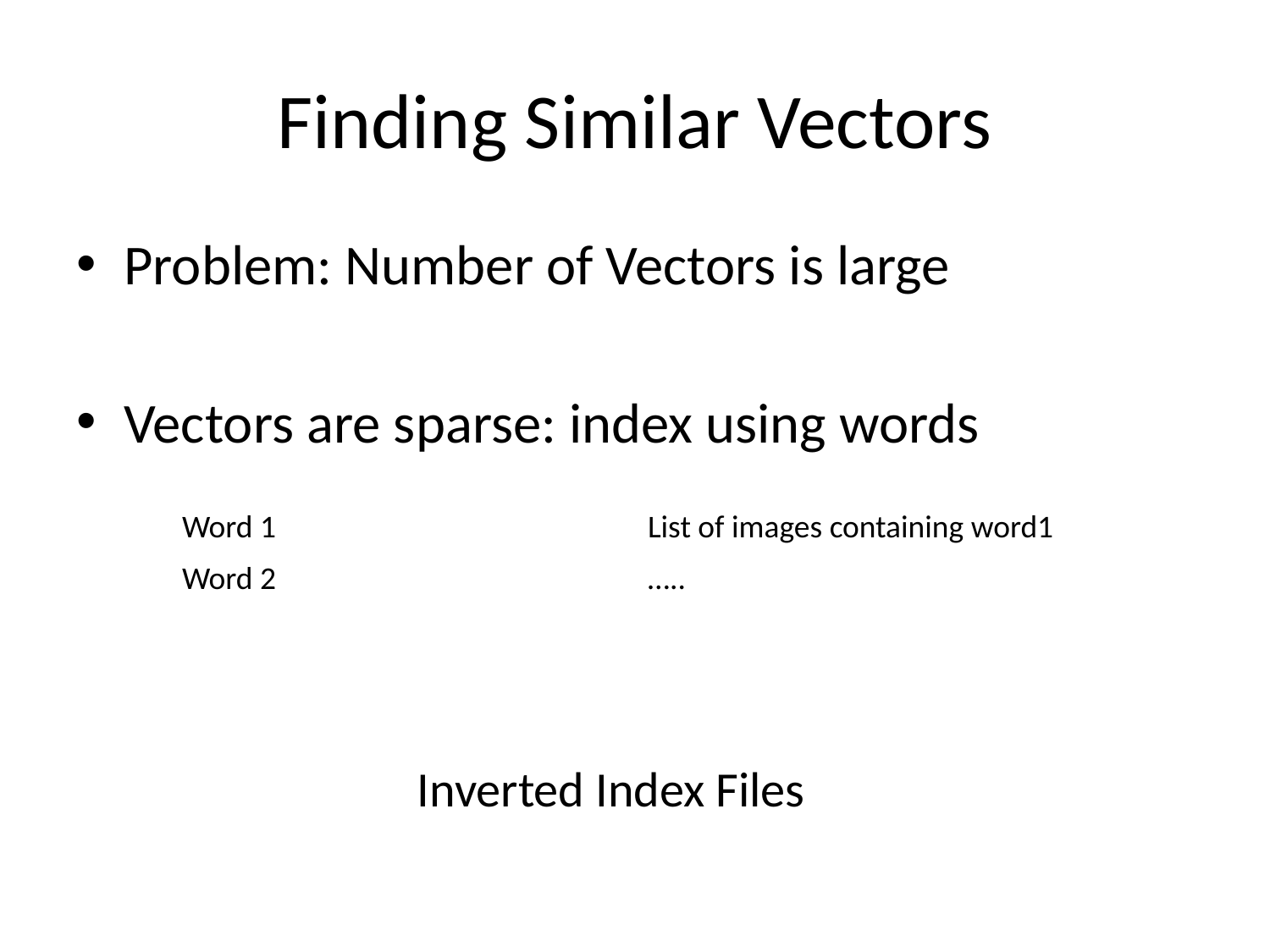

# Finding Similar Vectors
Problem: Number of Vectors is large

Vectors are sparse: index using words
| Word 1 | List of images containing word1 |
| --- | --- |
| Word 2 | ….. |
Inverted Index Files